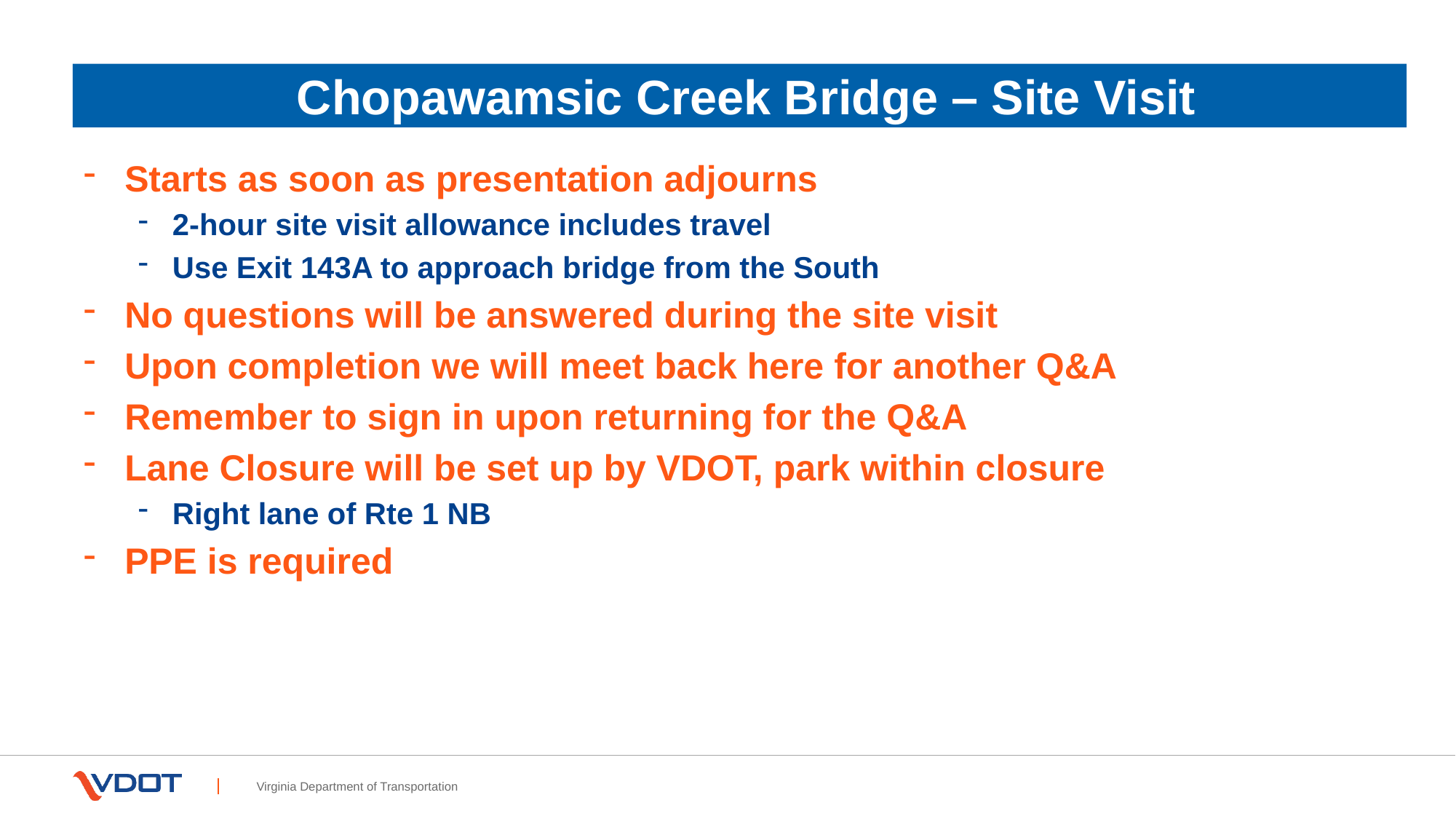

# Chopawamsic Creek Bridge – Site Visit
Starts as soon as presentation adjourns
2-hour site visit allowance includes travel
Use Exit 143A to approach bridge from the South
No questions will be answered during the site visit
Upon completion we will meet back here for another Q&A
Remember to sign in upon returning for the Q&A
Lane Closure will be set up by VDOT, park within closure
Right lane of Rte 1 NB
PPE is required
Virginia Department of Transportation